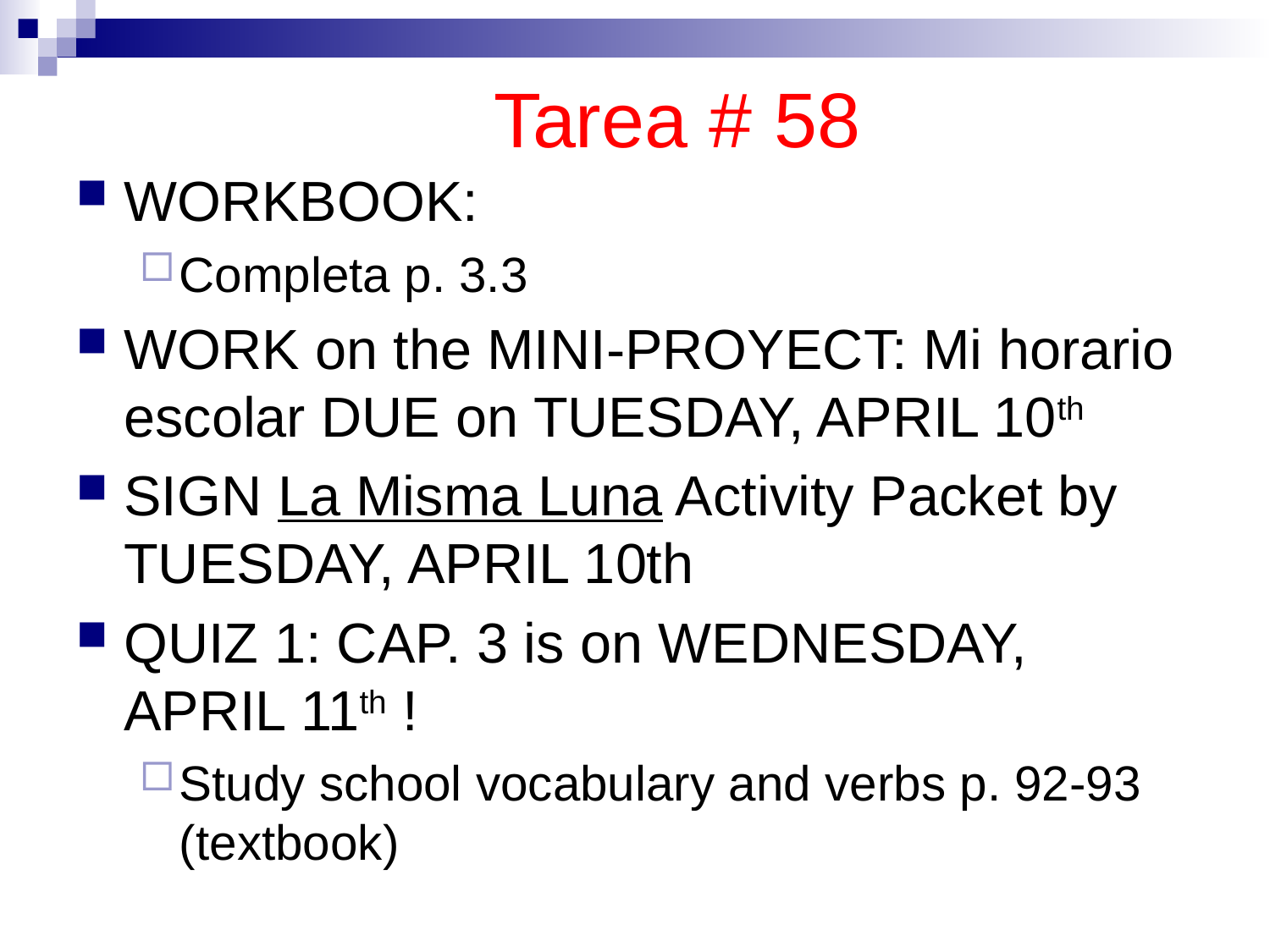

# Tarea # 58
WORKBOOK:
Completa p. 3.3
WORK on the MINI-PROYECT: Mi horario escolar DUE on TUESDAY, APRIL 10th
SIGN La Misma Luna Activity Packet by TUESDAY, APRIL 10th
QUIZ 1: CAP. 3 is on WEDNESDAY, APRIL 11th !
Study school vocabulary and verbs p. 92-93 (textbook)